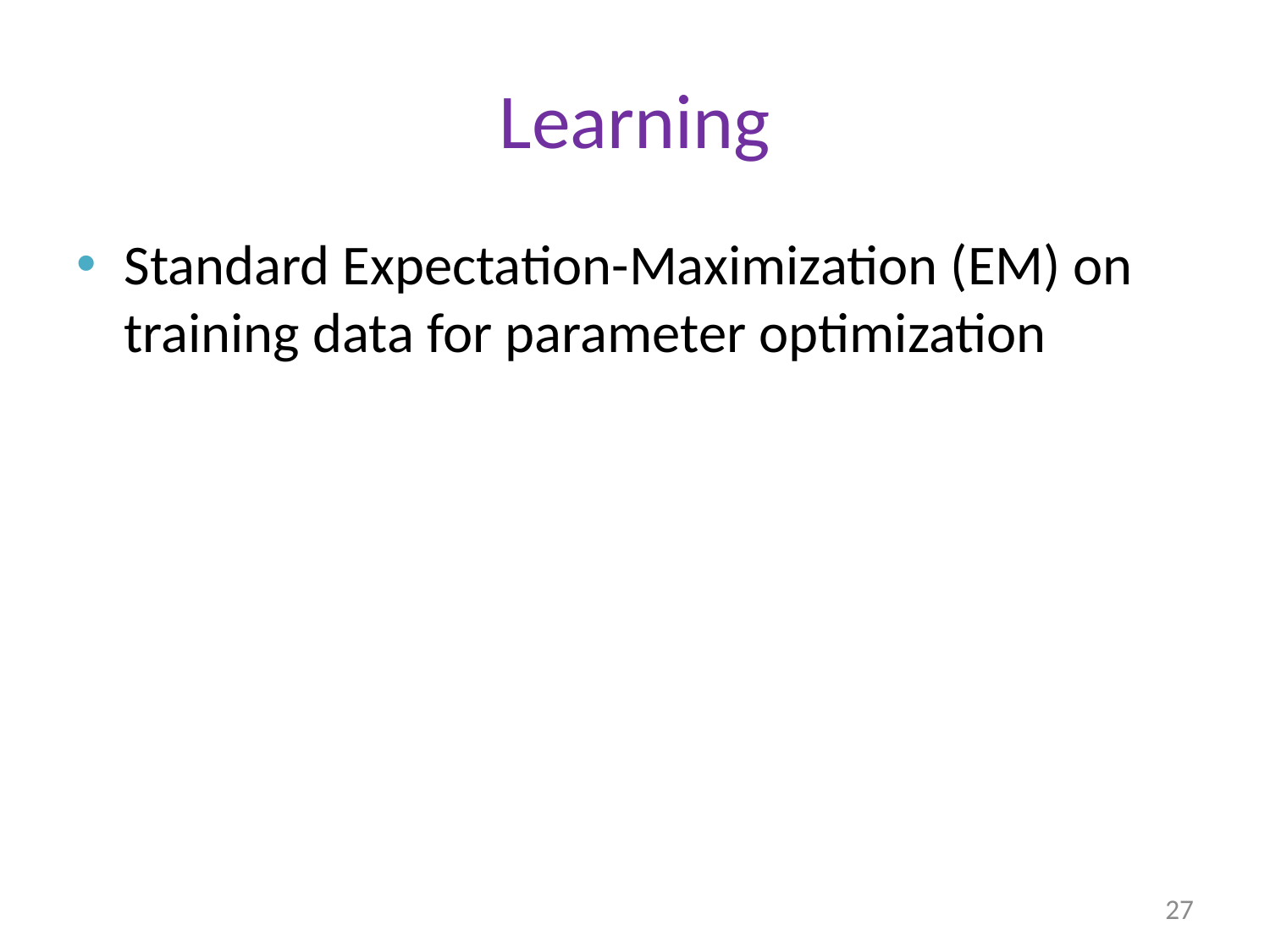

# Learning
Standard Expectation-Maximization (EM) on training data for parameter optimization

27